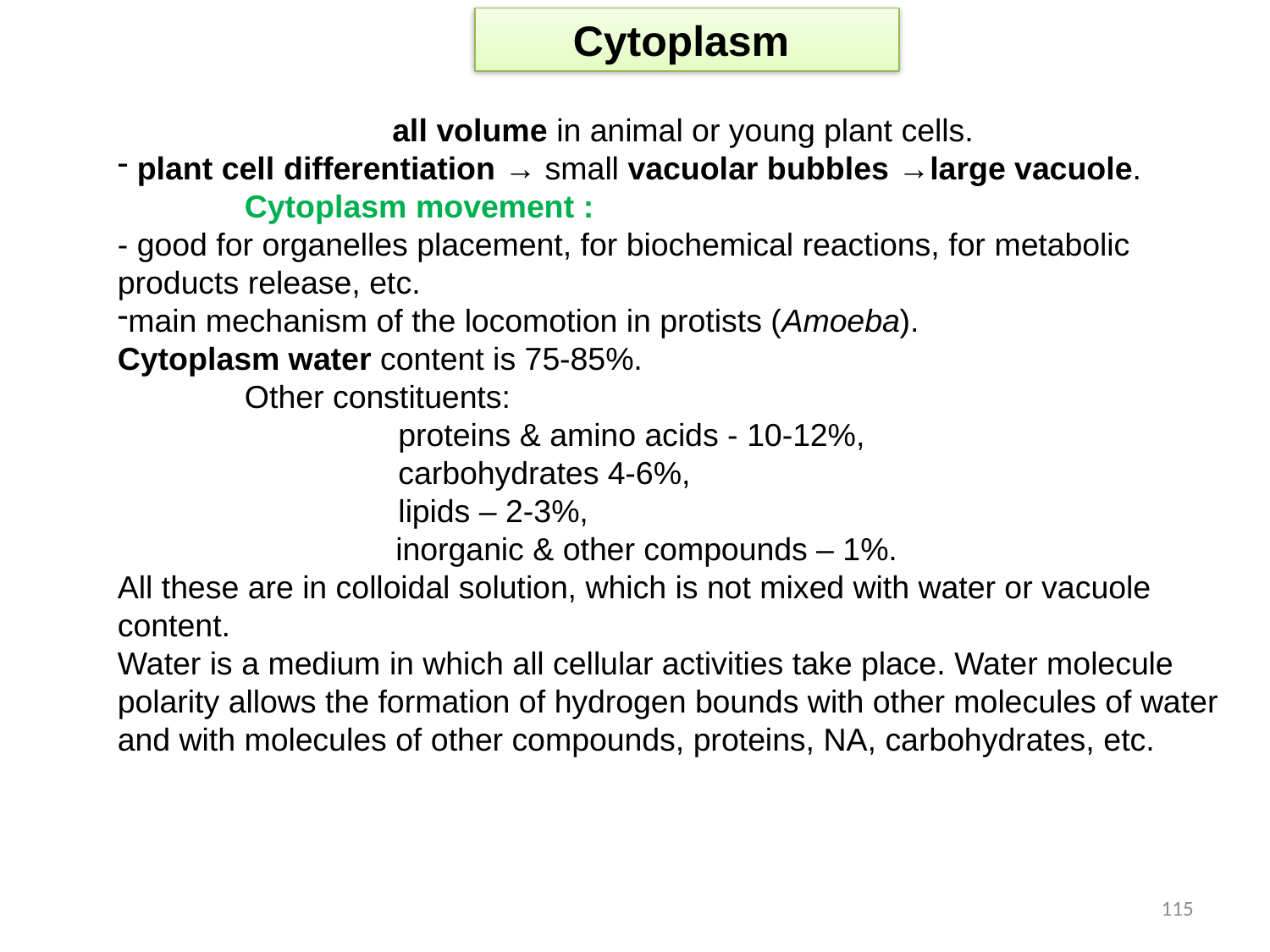

Cytoplasm
all volume in animal or young plant cells.
 plant cell differentiation → small vacuolar bubbles →large vacuole.
	Cytoplasm movement :
- good for organelles placement, for biochemical reactions, for metabolic products release, etc.
main mechanism of the locomotion in protists (Amoeba).
Cytoplasm water content is 75-85%.
Other constituents:
	           	   proteins & amino acids - 10-12%,
	           	   carbohydrates 4-6%,
	           	   lipids – 2-3%,
	                 inorganic & other compounds – 1%.
All these are in colloidal solution, which is not mixed with water or vacuole content.
Water is a medium in which all cellular activities take place. Water molecule polarity allows the formation of hydrogen bounds with other molecules of water and with molecules of other compounds, proteins, NA, carbohydrates, etc.
115